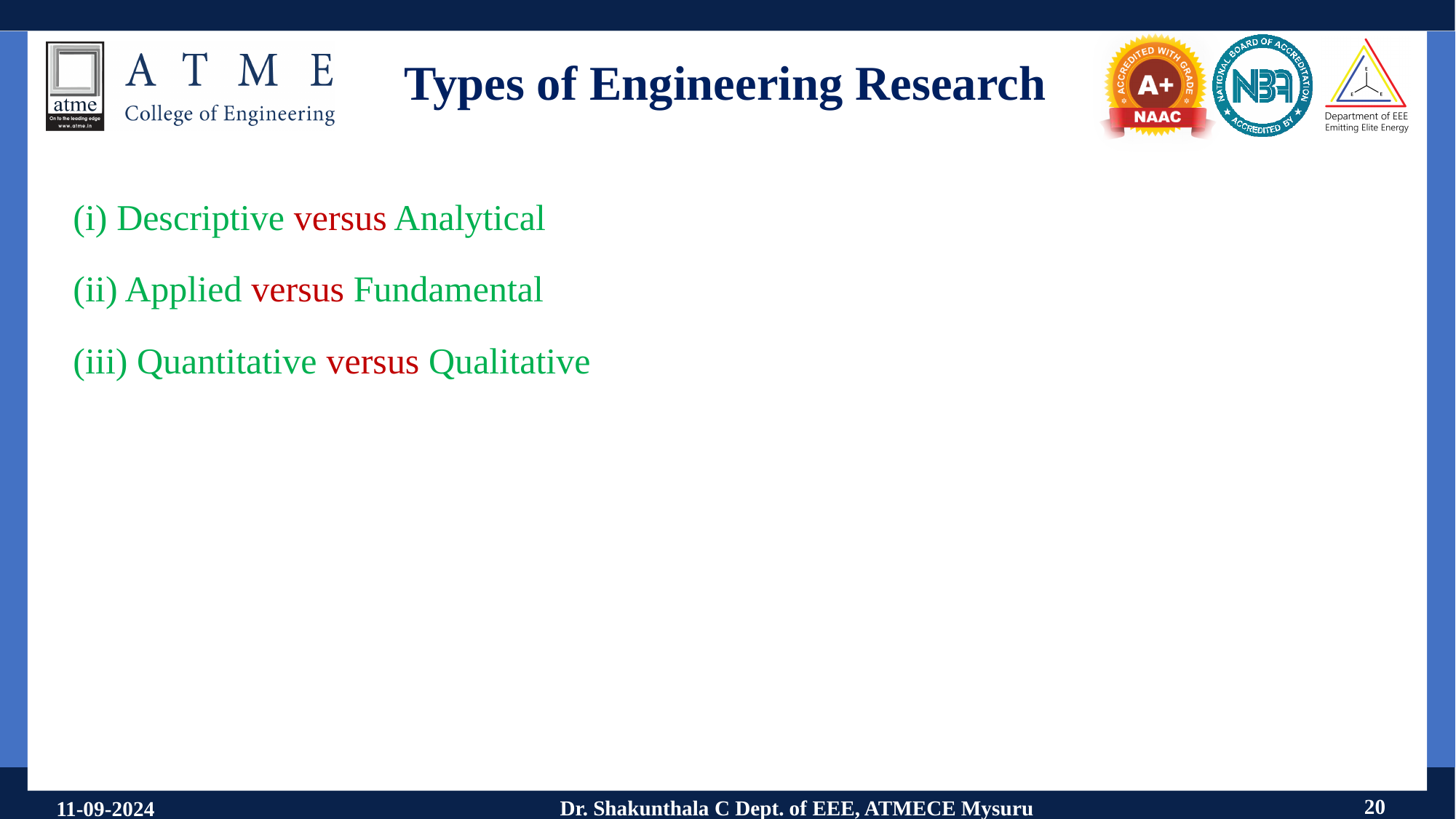

# Types of Engineering Research
(i) Descriptive versus Analytical
(ii) Applied versus Fundamental
(iii) Quantitative versus Qualitative
20
Dr. Shakunthala C Dept. of EEE, ATMECE Mysuru
11-09-2024